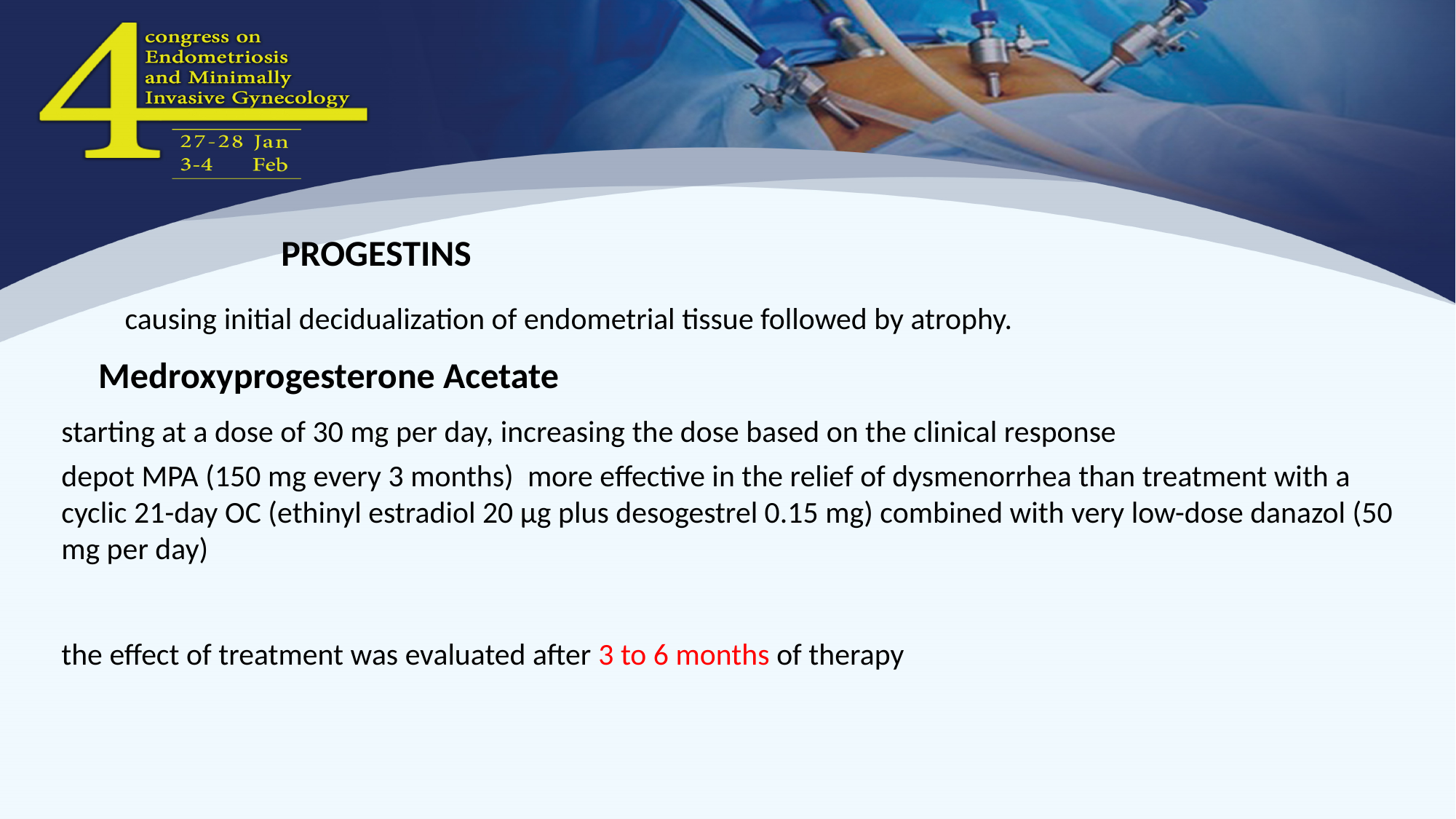

PROGESTINS
causing initial decidualization of endometrial tissue followed by atrophy.
Medroxyprogesterone Acetate
starting at a dose of 30 mg per day, increasing the dose based on the clinical response
depot MPA (150 mg every 3 months)  more effective in the relief of dysmenorrhea than treatment with a cyclic 21-day OC (ethinyl estradiol 20 μg plus desogestrel 0.15 mg) combined with very low-dose danazol (50 mg per day)
the effect of treatment was evaluated after 3 to 6 months of therapy